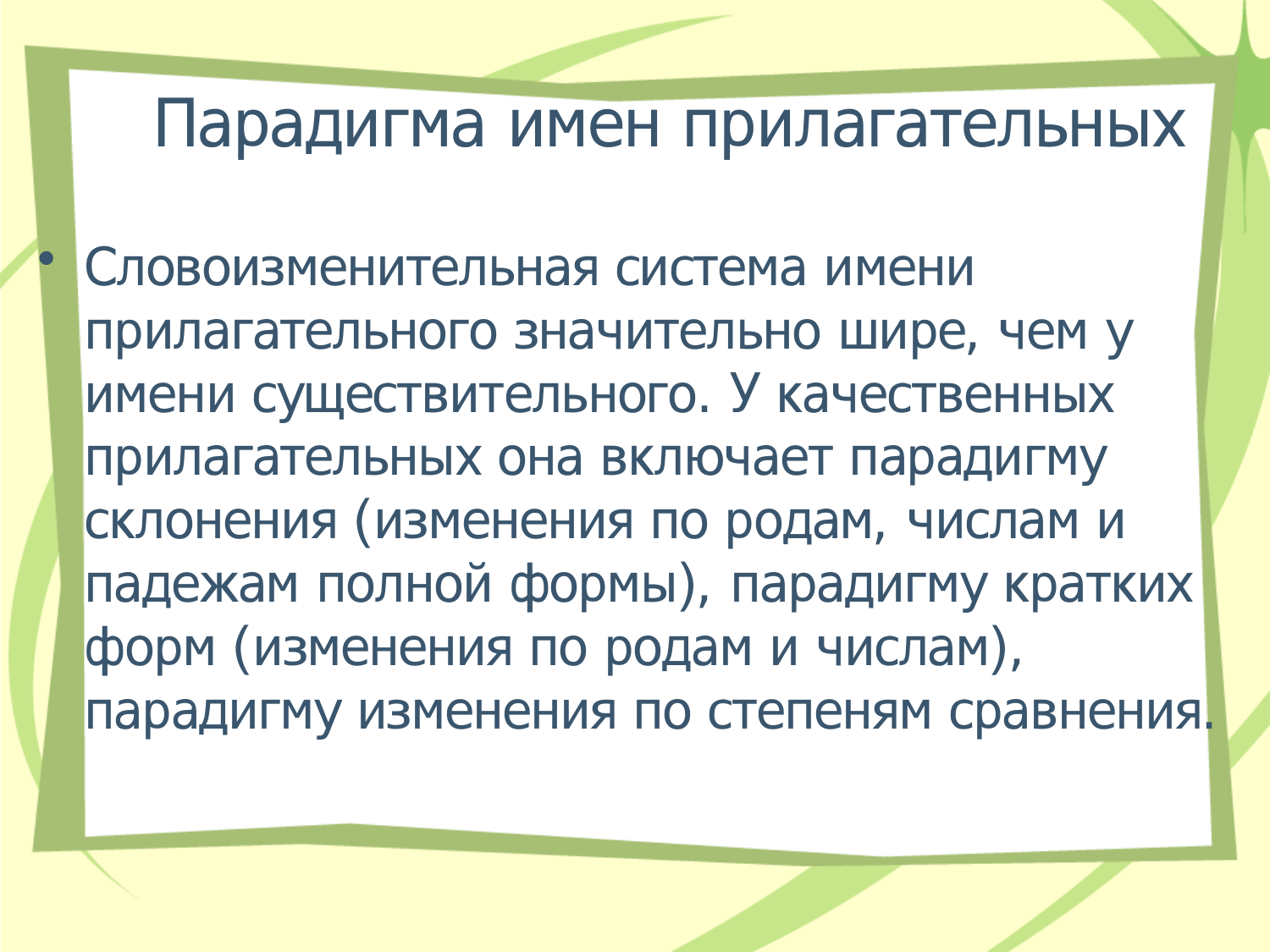

# Парадигма имен прилагательных
Словоизменительная система имени прилагательного значительно шире, чем у имени существительного. У качественных прилагательных она включает парадигму склонения (изменения по родам, числам и падежам полной формы), парадигму кратких форм (изменения по родам и числам), парадигму изменения по степеням сравнения.